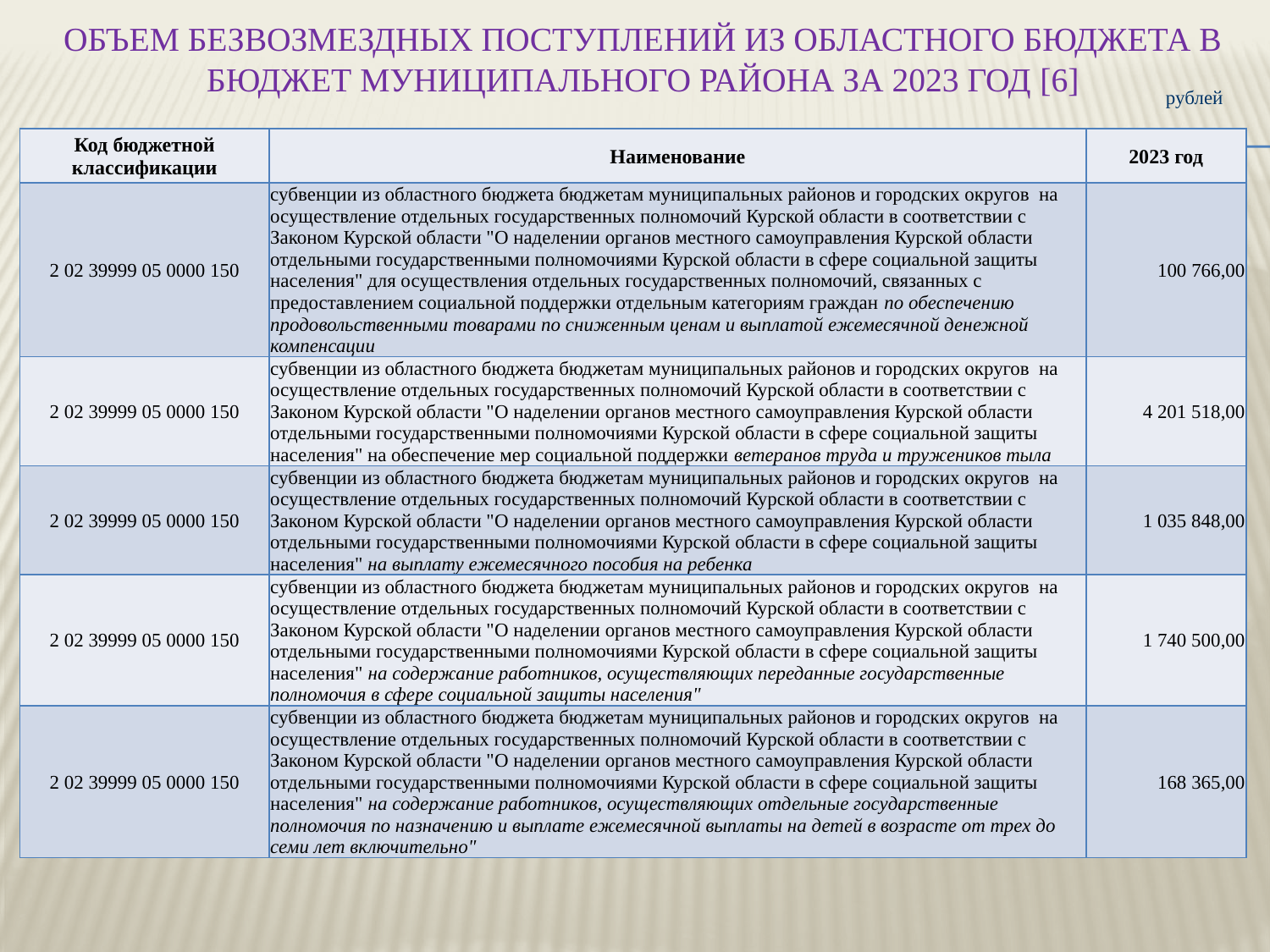

# ОБЪЕМ БЕЗВОЗМЕЗДНЫХ ПОСТУПЛЕНИЙ ИЗ ОБЛАСТНОГО БЮДЖЕТА В БЮДЖЕТ МУНИЦИПАЛЬНОГО РАЙОНА ЗА 2023 ГОД [6]
рублей
| Код бюджетной классификации | Наименование | 2023 год |
| --- | --- | --- |
| 2 02 39999 05 0000 150 | субвенции из областного бюджета бюджетам муниципальных районов и городских округов на осуществление отдельных государственных полномочий Курской области в соответствии с Законом Курской области "О наделении органов местного самоуправления Курской области отдельными государственными полномочиями Курской области в сфере социальной защиты населения" для осуществления отдельных государственных полномочий, связанных с предоставлением социальной поддержки отдельным категориям граждан по обеспечению продовольственными товарами по сниженным ценам и выплатой ежемесячной денежной компенсации | 100 766,00 |
| 2 02 39999 05 0000 150 | субвенции из областного бюджета бюджетам муниципальных районов и городских округов на осуществление отдельных государственных полномочий Курской области в соответствии с Законом Курской области "О наделении органов местного самоуправления Курской области отдельными государственными полномочиями Курской области в сфере социальной защиты населения" на обеспечение мер социальной поддержки ветеранов труда и тружеников тыла | 4 201 518,00 |
| 2 02 39999 05 0000 150 | субвенции из областного бюджета бюджетам муниципальных районов и городских округов на осуществление отдельных государственных полномочий Курской области в соответствии с Законом Курской области "О наделении органов местного самоуправления Курской области отдельными государственными полномочиями Курской области в сфере социальной защиты населения" на выплату ежемесячного пособия на ребенка | 1 035 848,00 |
| 2 02 39999 05 0000 150 | субвенции из областного бюджета бюджетам муниципальных районов и городских округов на осуществление отдельных государственных полномочий Курской области в соответствии с Законом Курской области "О наделении органов местного самоуправления Курской области отдельными государственными полномочиями Курской области в сфере социальной защиты населения" на содержание работников, осуществляющих переданные государственные полномочия в сфере социальной защиты населения" | 1 740 500,00 |
| 2 02 39999 05 0000 150 | субвенции из областного бюджета бюджетам муниципальных районов и городских округов на осуществление отдельных государственных полномочий Курской области в соответствии с Законом Курской области "О наделении органов местного самоуправления Курской области отдельными государственными полномочиями Курской области в сфере социальной защиты населения" на содержание работников, осуществляющих отдельные государственные полномочия по назначению и выплате ежемесячной выплаты на детей в возрасте от трех до семи лет включительно" | 168 365,00 |